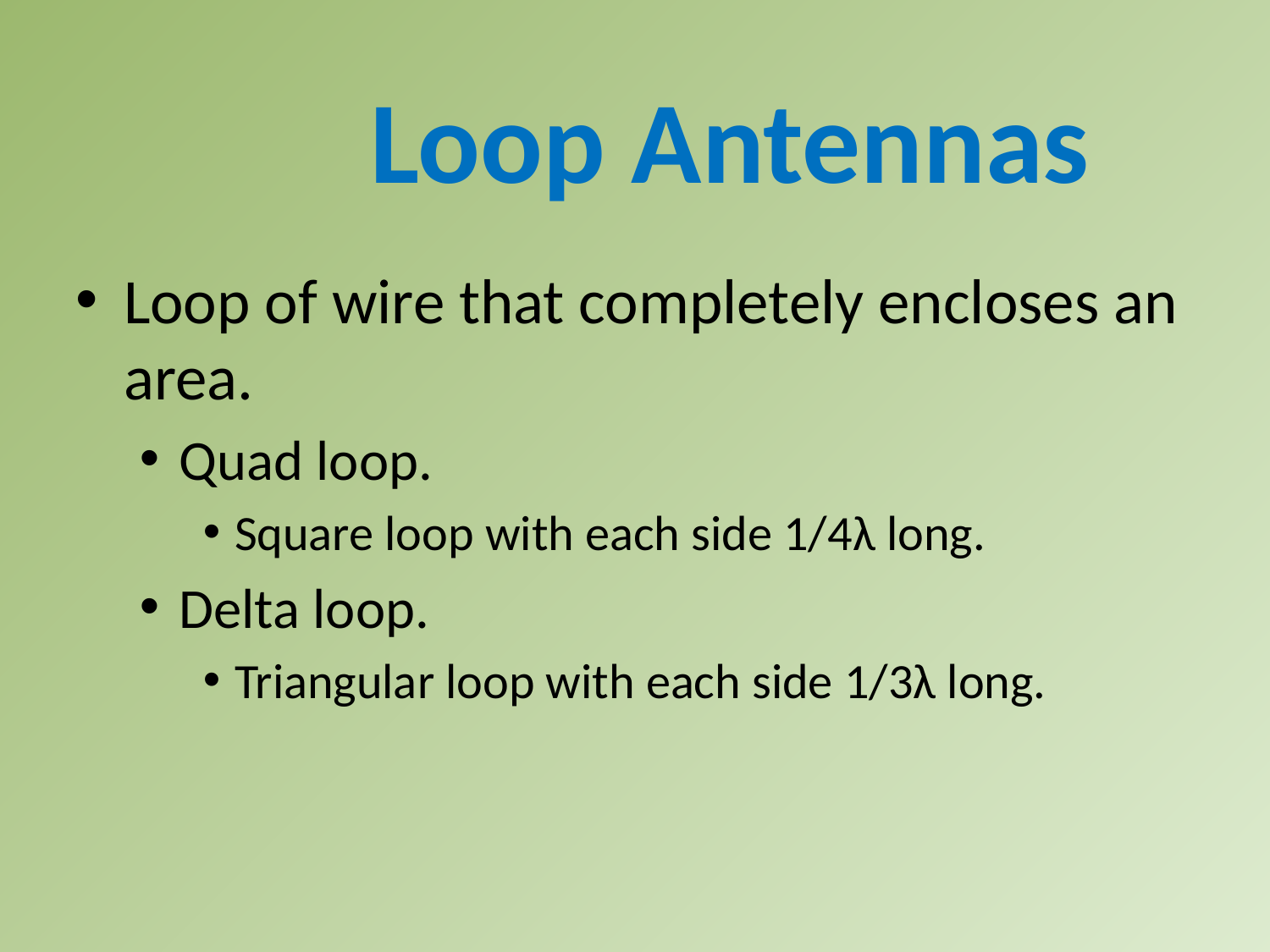

Loop Antennas
Loop of wire that completely encloses an area.
Quad loop.
Square loop with each side 1/4λ long.
Delta loop.
Triangular loop with each side 1/3λ long.